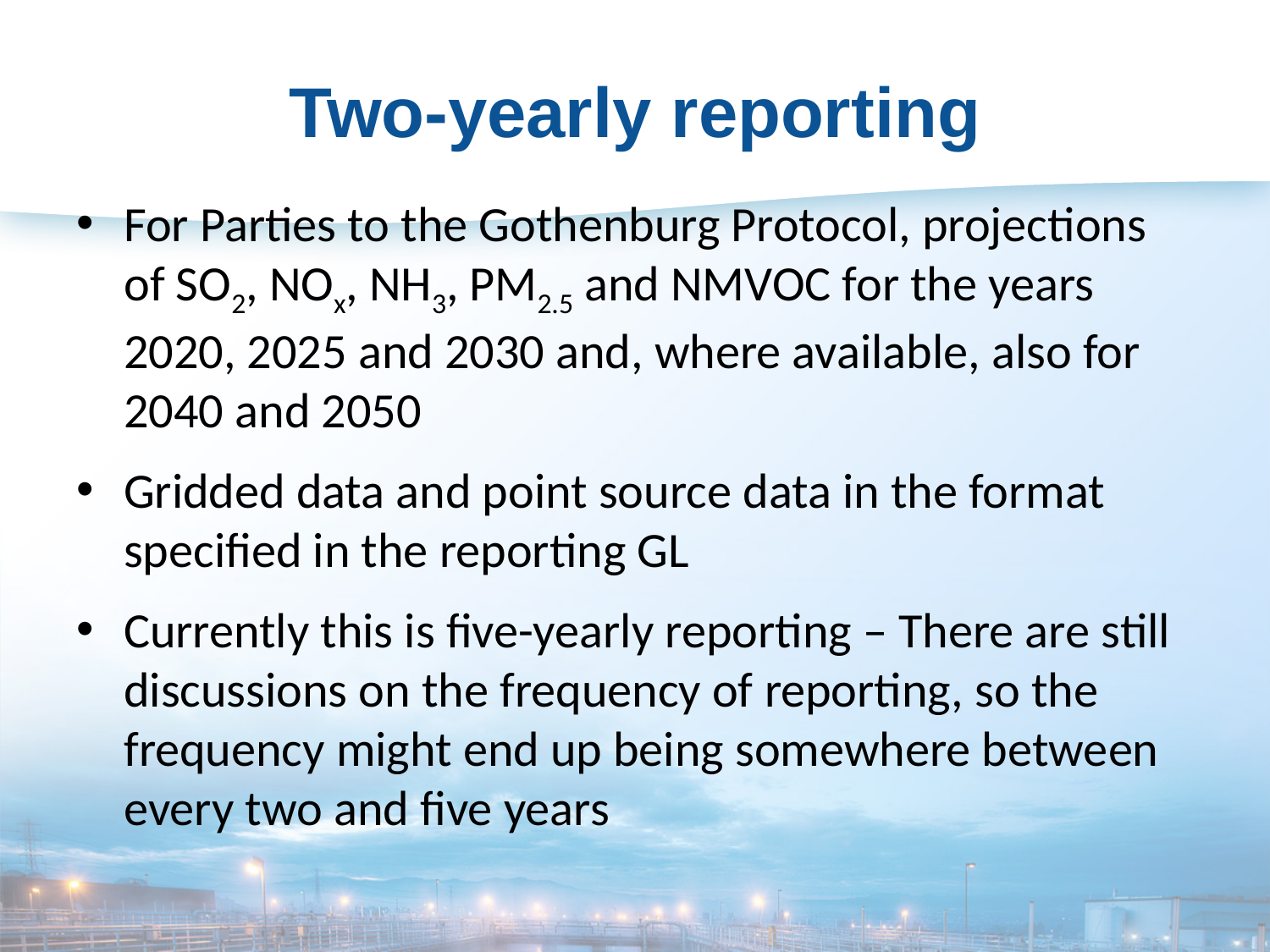

# Two-yearly reporting
For Parties to the Gothenburg Protocol, projections of SO2, NOx, NH3, PM2.5 and NMVOC for the years 2020, 2025 and 2030 and, where available, also for 2040 and 2050
Gridded data and point source data in the format specified in the reporting GL
Currently this is five-yearly reporting – There are still discussions on the frequency of reporting, so the frequency might end up being somewhere between every two and five years